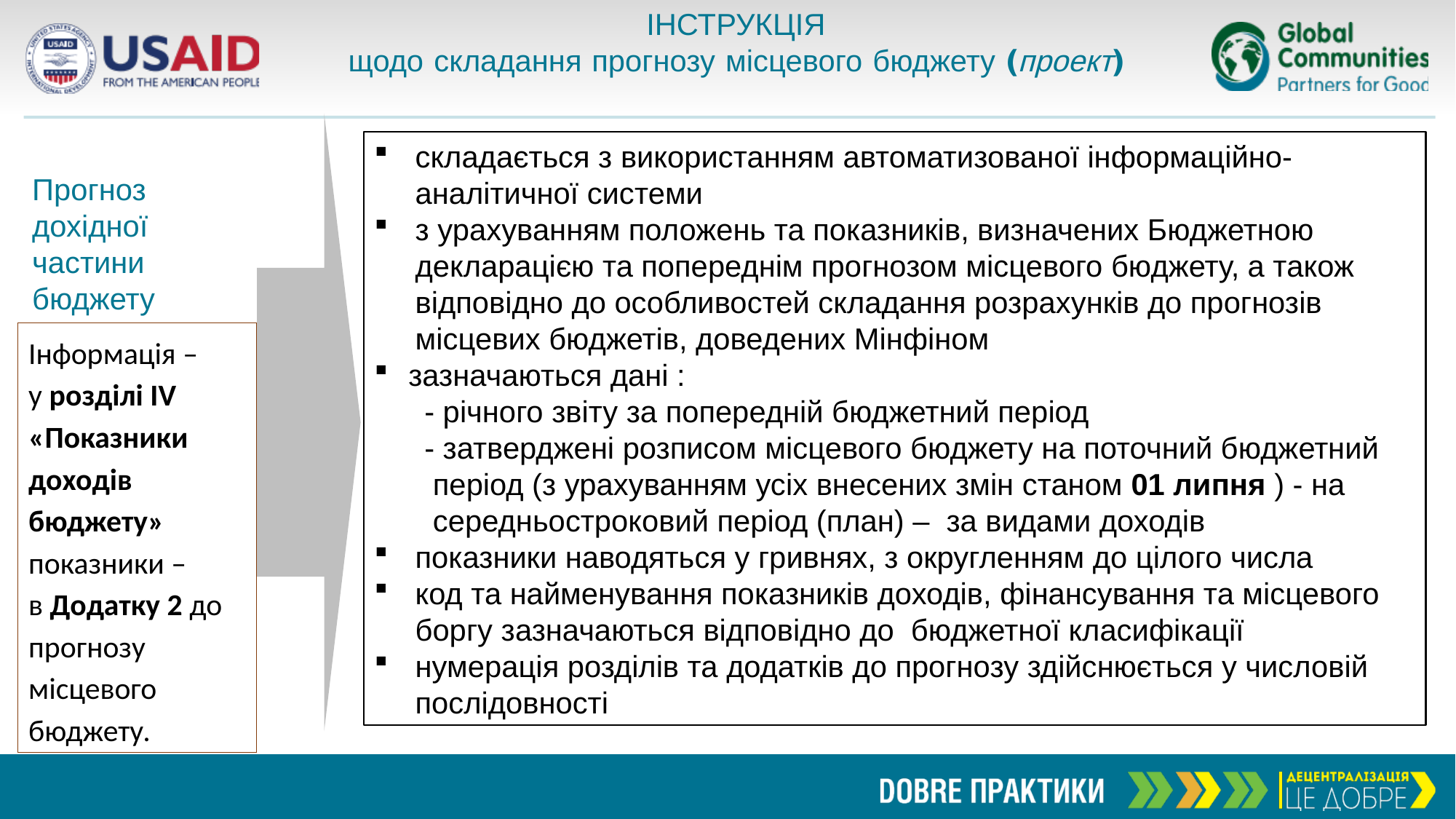

ІНСТРУКЦІЯ
щодо складання прогнозу місцевого бюджету (проект)

складається з використанням автоматизованої інформаційно-аналітичної системи
з урахуванням положень та показників, визначених Бюджетною декларацією та попереднім прогнозом місцевого бюджету, а також відповідно до особливостей складання розрахунків до прогнозів місцевих бюджетів, доведених Мінфіном
зазначаються дані :
      - річного звіту за попередній бюджетний період
      - затверджені розписом місцевого бюджету на поточний бюджетний
       період (з урахуванням усіх внесених змін станом 01 липня ) - на
       середньостроковий період (план) –  за видами доходів
показники наводяться у гривнях, з округленням до цілого числа
код та найменування показників доходів, фінансування та місцевого боргу зазначаються відповідно до  бюджетної класифікації
нумерація розділів та додатків до прогнозу здійснюється у числовій послідовності
Прогноз дохідної частини бюджету
Інформація –
у розділі ІV «Показники доходів бюджету»
показники –
в Додатку 2 до прогнозу місцевого бюджету.